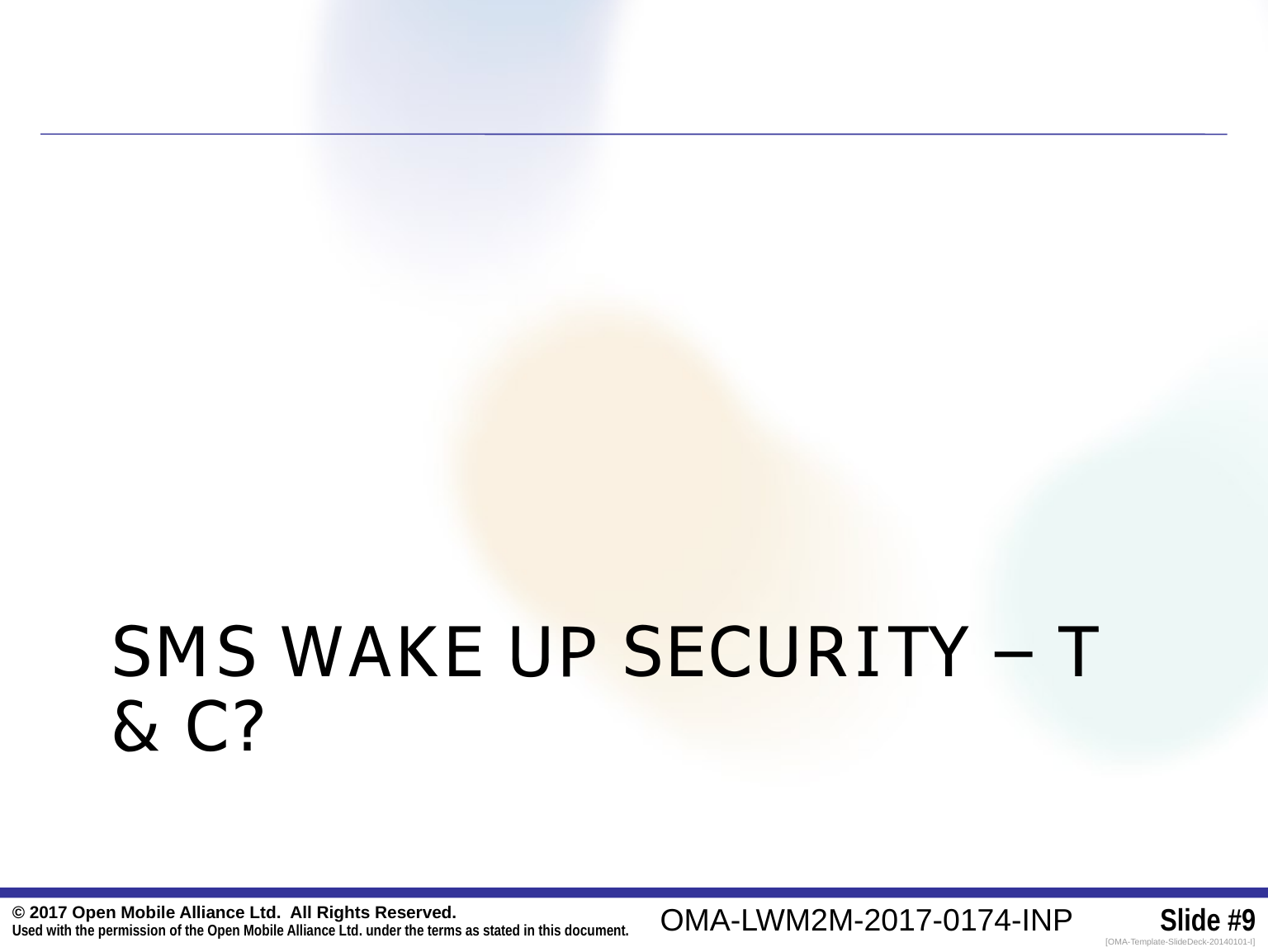

# SMS Wake UP Security – T & C?